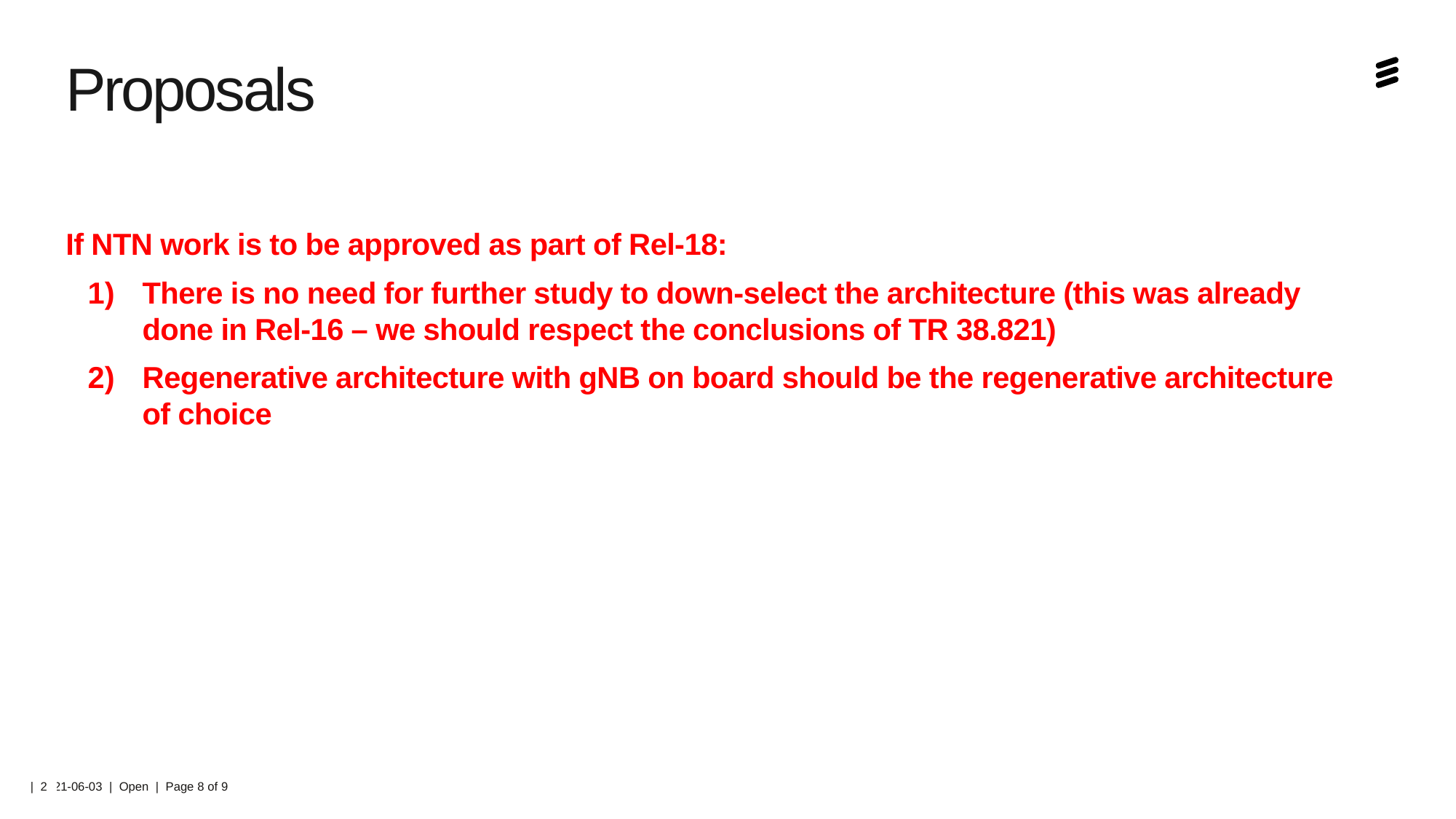

# Proposals
If NTN work is to be approved as part of Rel-18:
There is no need for further study to down-select the architecture (this was already done in Rel-16 – we should respect the conclusions of TR 38.821)
Regenerative architecture with gNB on board should be the regenerative architecture of choice